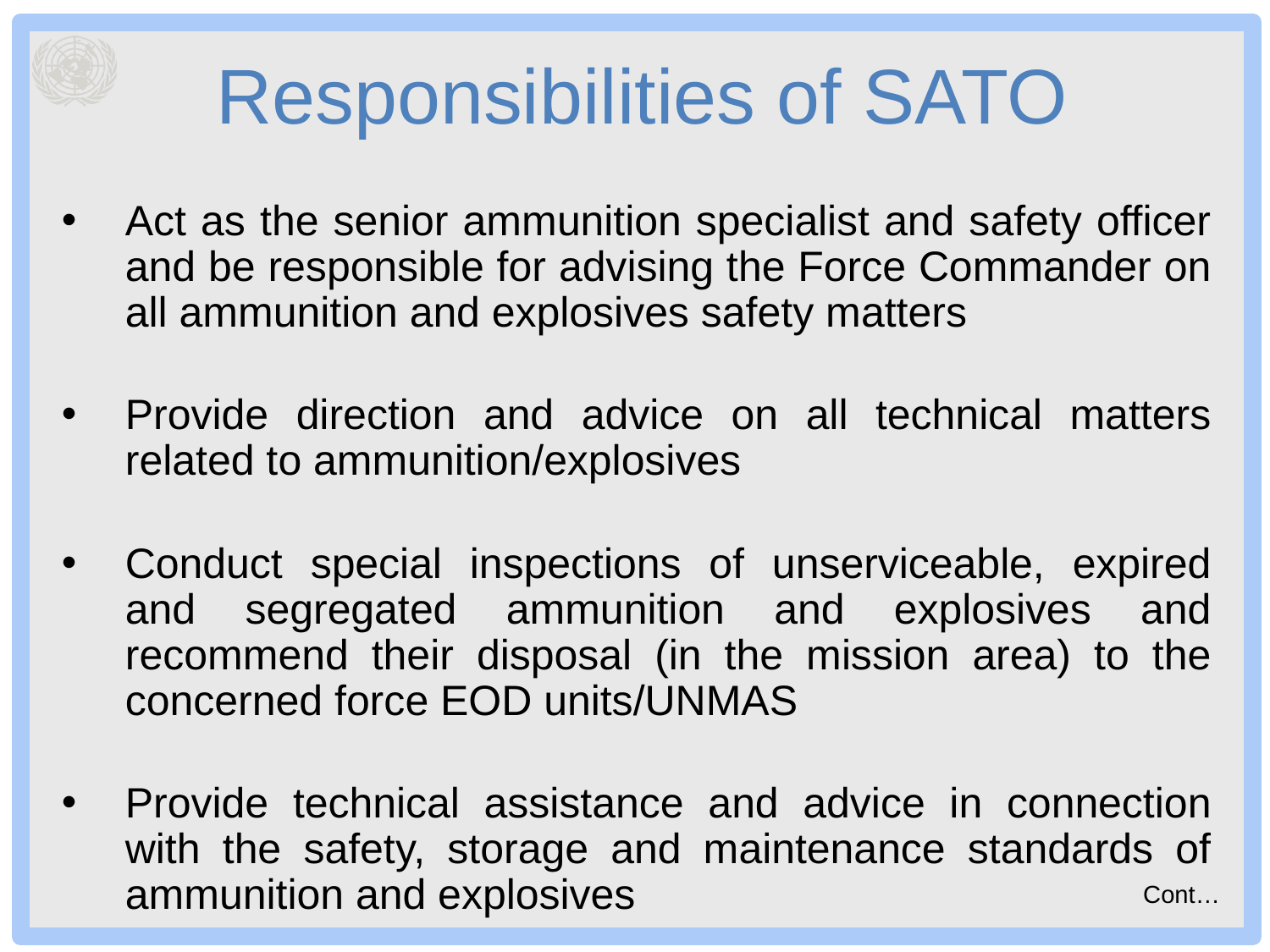

# Responsibilities of SATO
Act as the senior ammunition specialist and safety officer and be responsible for advising the Force Commander on all ammunition and explosives safety matters

Provide direction and advice on all technical matters related to ammunition/explosives

Conduct special inspections of unserviceable, expired and segregated ammunition and explosives and recommend their disposal (in the mission area) to the concerned force EOD units/UNMAS

Provide technical assistance and advice in connection with the safety, storage and maintenance standards of ammunition and explosives

Cont…